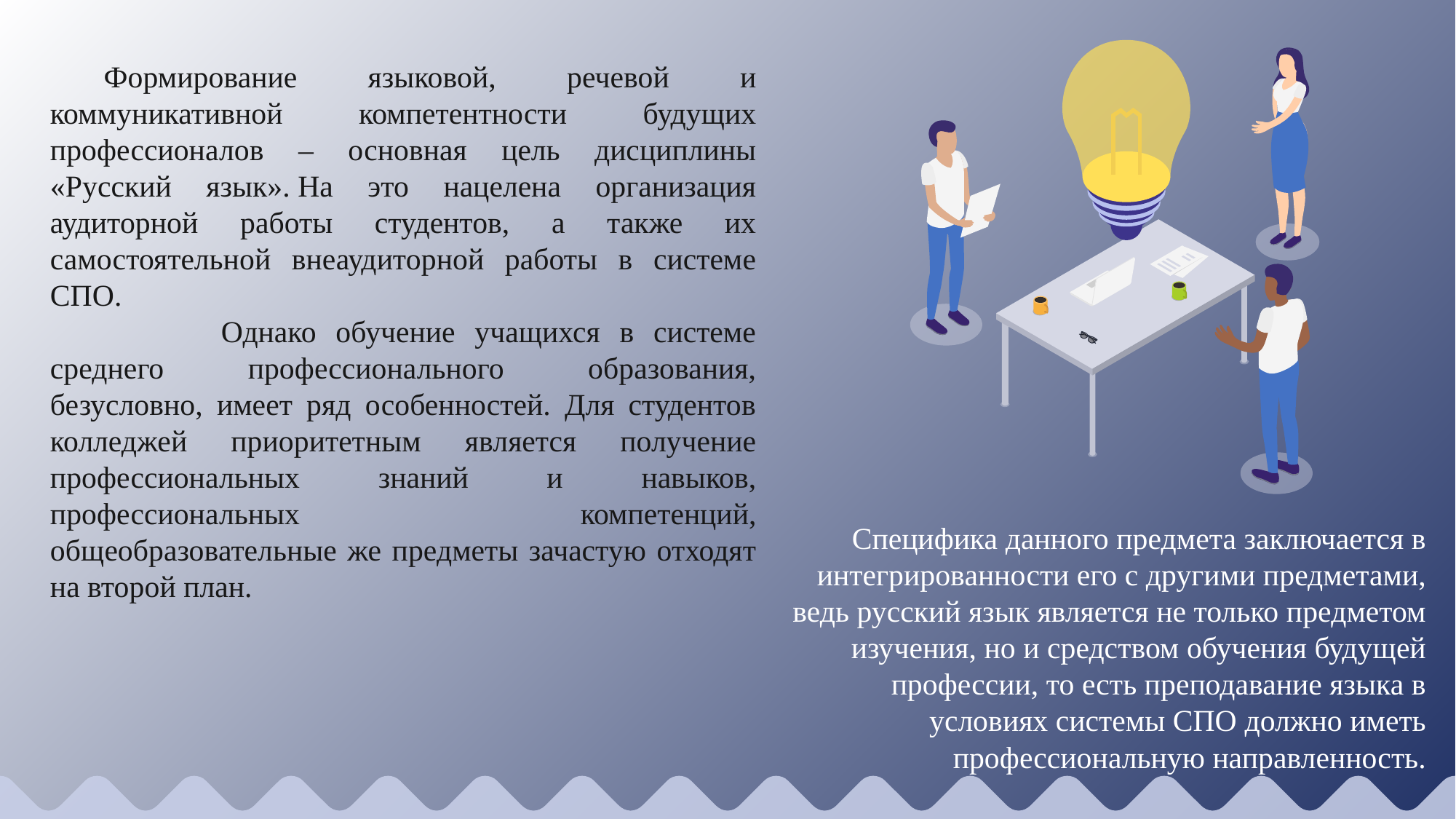

Формирование языковой, речевой и коммуникативной компетентности будущих профессионалов – основная цель дисциплины «Русский язык». На это нацелена организация аудиторной работы студентов, а также их самостоятельной внеаудиторной работы в системе СПО.
      Однако обучение учащихся в системе среднего профессионального образования, безусловно, имеет ряд особенностей. Для студентов колледжей приоритетным является получение профессиональных знаний и навыков, профессиональных компетенций, общеобразовательные же предметы зачастую отходят на второй план.
Специфика данного предмета заключается в интегрированности его с другими предметами, ведь русский язык является не только предметом изучения, но и средством обучения будущей профессии, то есть преподавание языка в условиях системы СПО должно иметь профессиональную направленность.